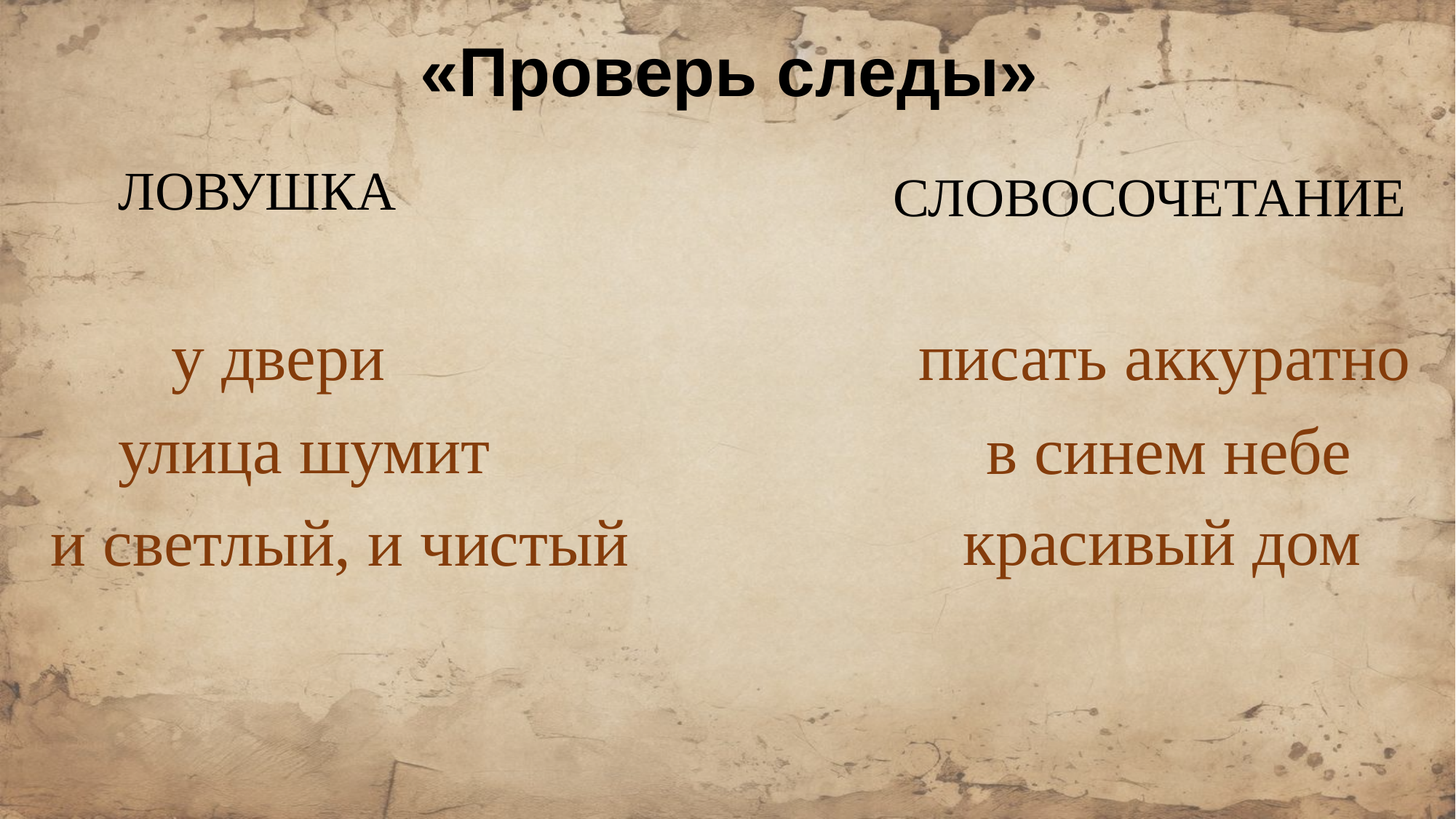

# «Проверь следы»

ЛОВУШКА

СЛОВОСОЧЕТАНИЕ

у двери
писать аккуратно
улица шумит
в синем небе
красивый дом
и светлый, и чистый